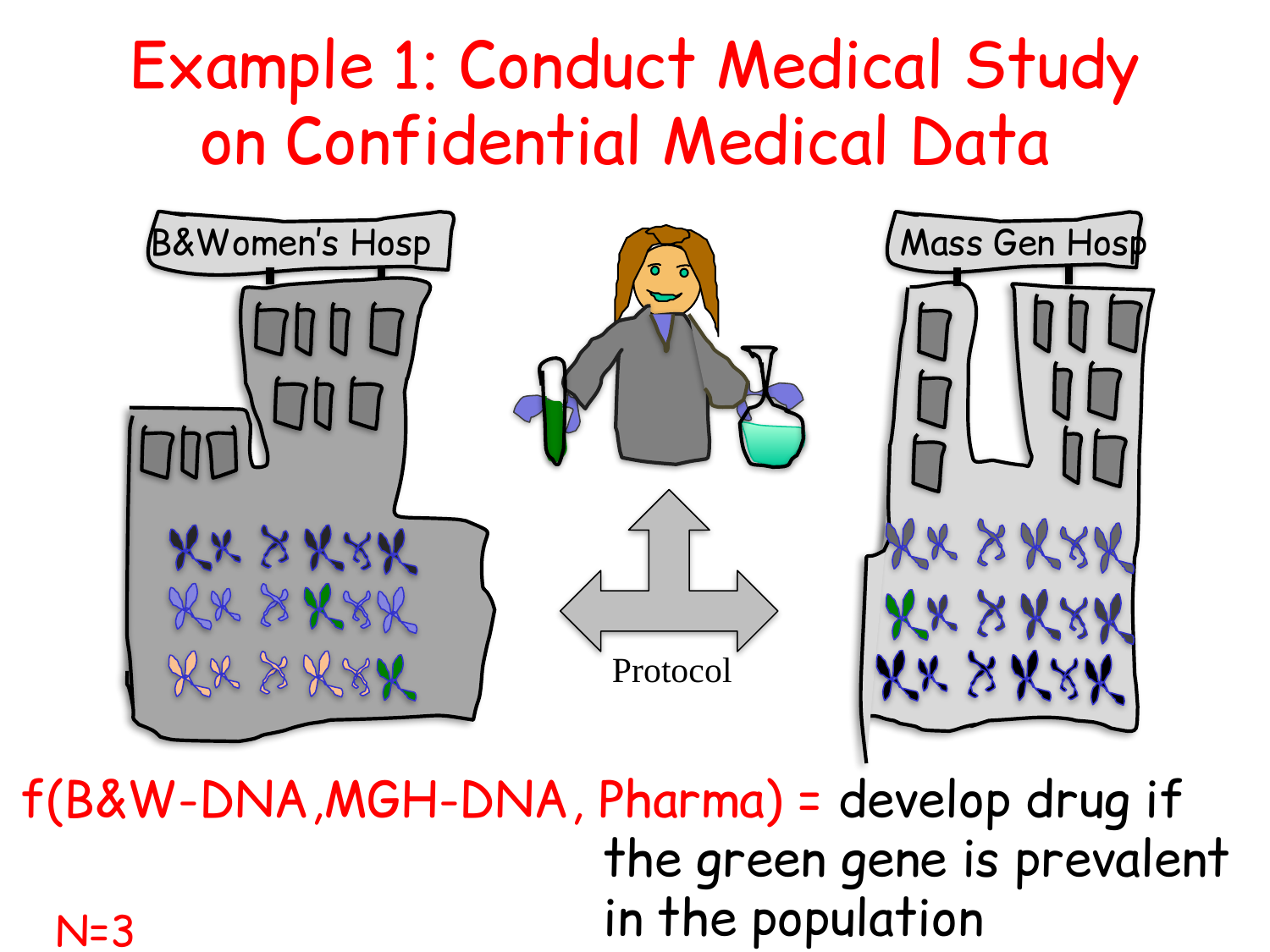

# Example 1: Conduct Medical Study on Confidential Medical Data

B&Women’s Hosp
Mass Gen Hosp
Mass General

Protocol

f(B&W-DNA,MGH-DNA, Pharma) = develop drug if 				     the green gene is prevalent
				     in the population
N=3